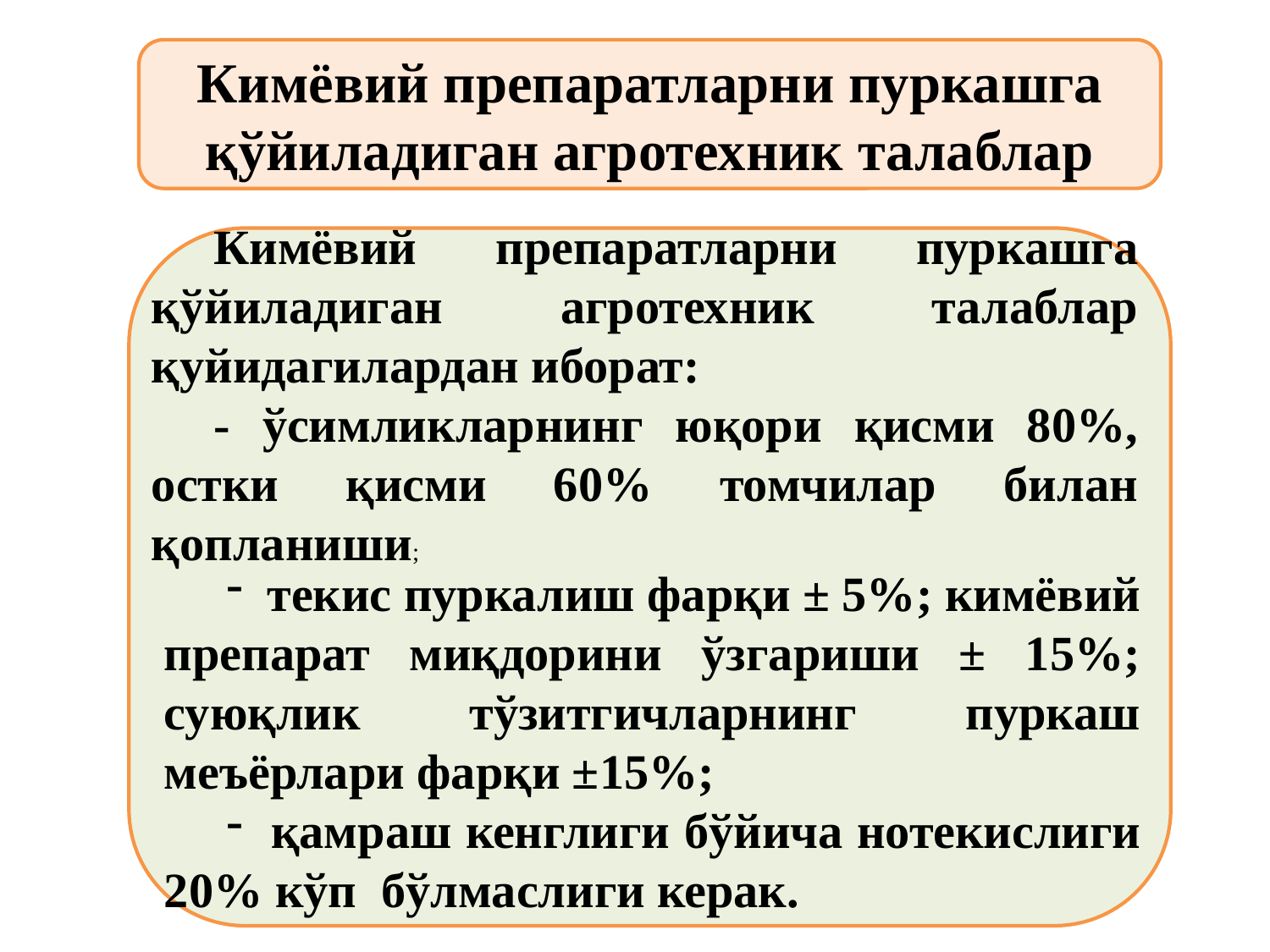

Кимёвий препаратларни пуркашга қўйиладиган агротехник талаблар
Кимёвий препаратларни пуркашга қўйиладиган агротехник талаблар қуйидагилардан иборат:
- ўсимликларнинг юқори қисми 80%, остки қисми 60% томчилар билан қопланиши;

  текис пуркалиш фарқи ± 5%; кимёвий препарат миқдорини ўзгариши ± 15%; суюқлик тўзитгичларнинг пуркаш меъёрлари фарқи ±15%;
  қамраш кенглиги бўйича нотекислиги 20% кўп  бўлмаслиги керак.